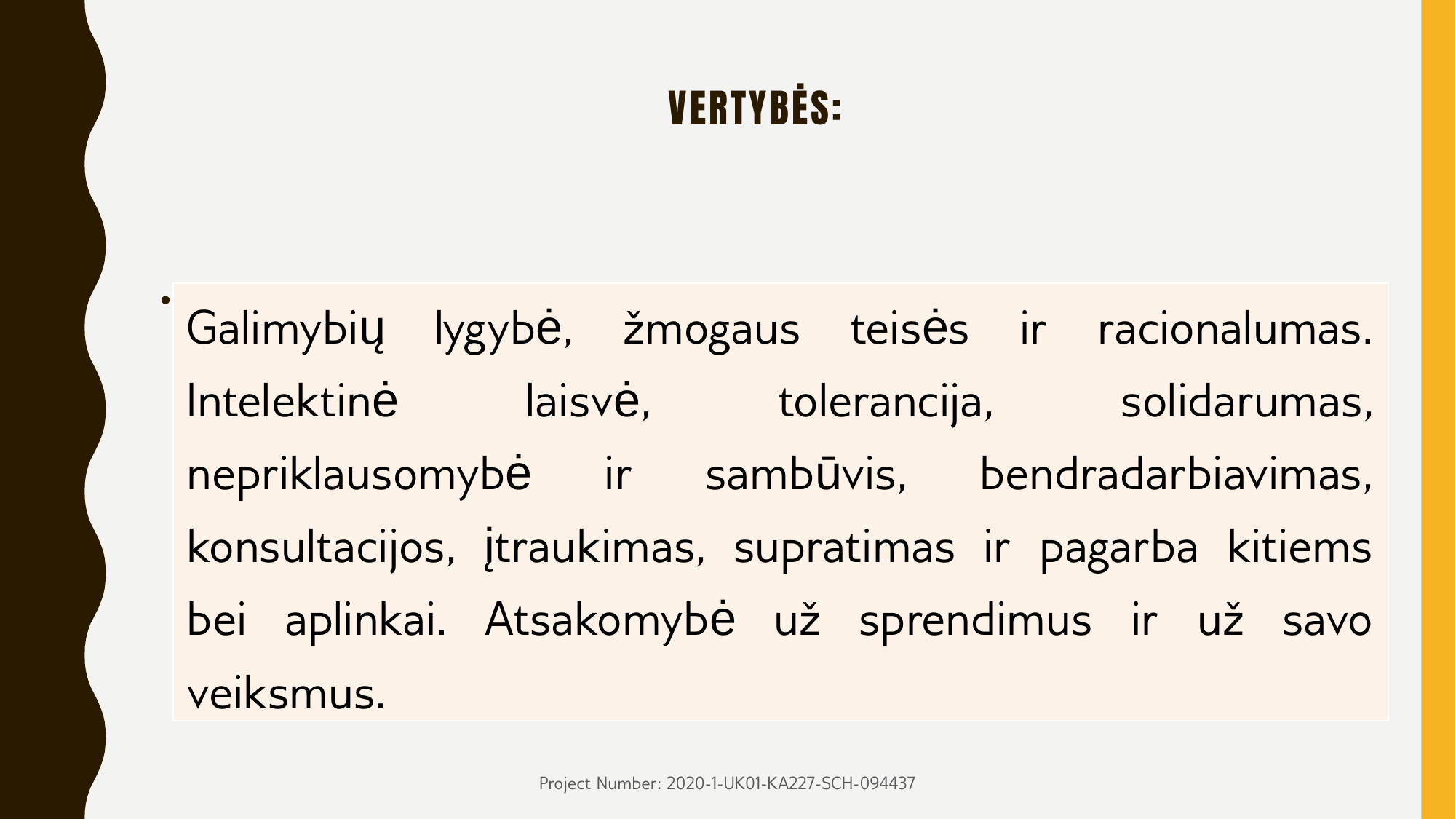

# Vertybės:
.

| Galimybių lygybė, žmogaus teisės ir racionalumas. Intelektinė laisvė, tolerancija, solidarumas, nepriklausomybė ir sambūvis, bendradarbiavimas, konsultacijos, įtraukimas, supratimas ir pagarba kitiems bei aplinkai. Atsakomybė už sprendimus ir už savo veiksmus. |
| --- |
Project Number: 2020-1-UK01-KA227-SCH-094437